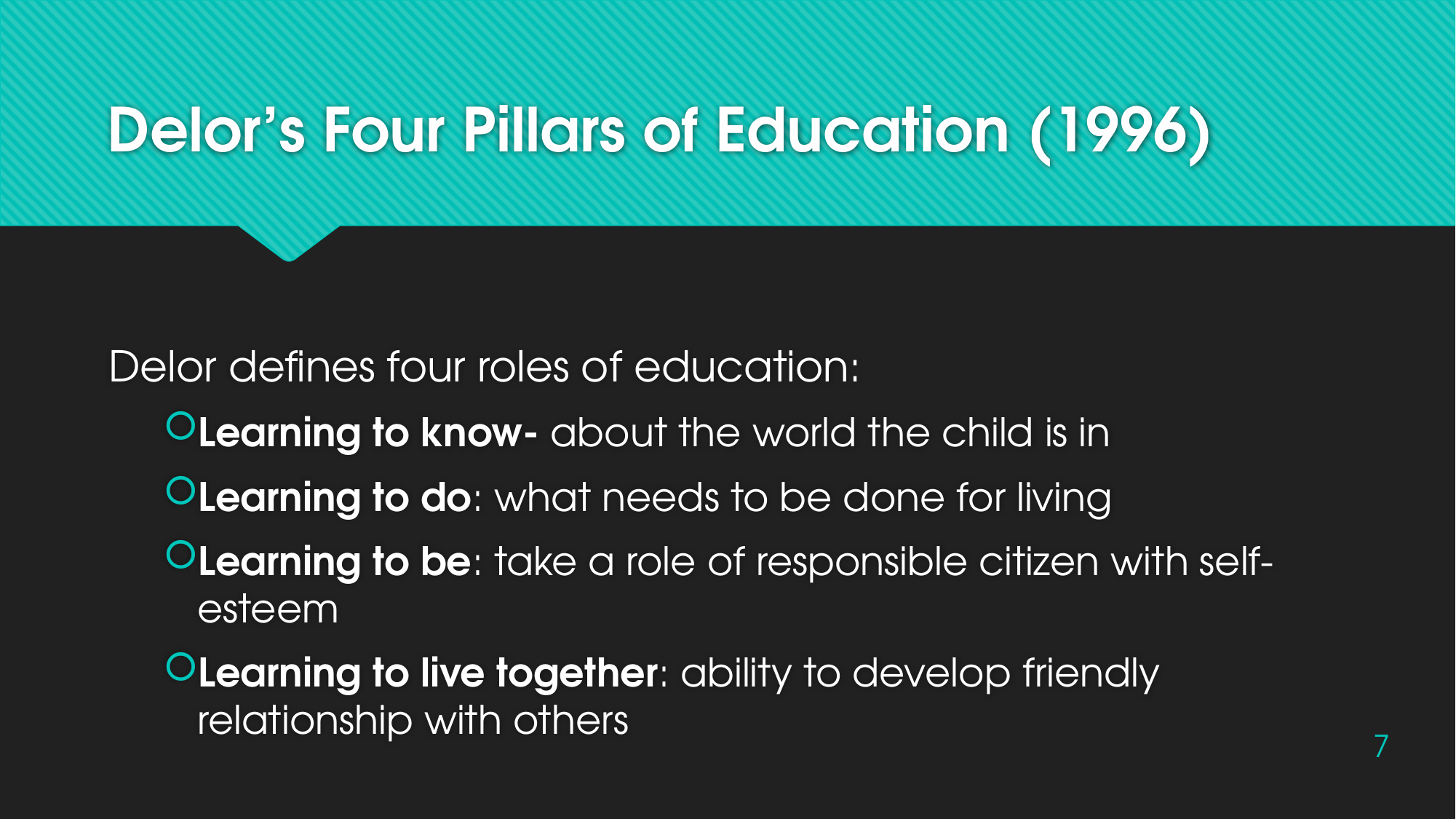

# Delor’s Four Pillars of Education (1996)

Delor defines four roles of education:
Learning to know- about the world the child is in
Learning to do: what needs to be done for living
Learning to be: take a role of responsible citizen with self-esteem
Learning to live together: ability to develop friendly relationship with others

7